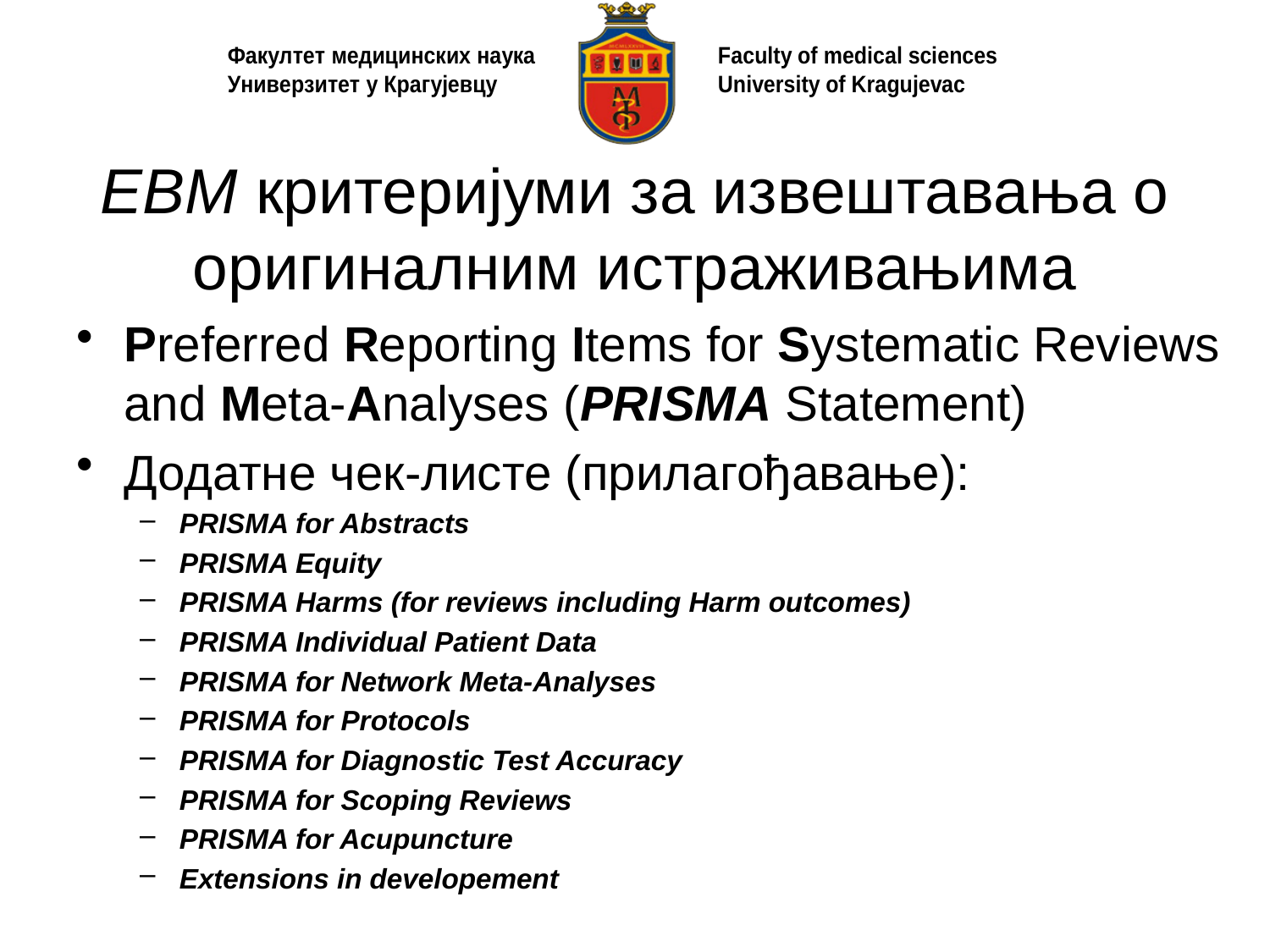

# EBM критеријуми за извештавања о оригиналним истраживањима
Preferred Reporting Items for Systematic Reviews and Meta-Analyses (PRISMA Statement)
Додатне чек-листе (прилагођавање):
PRISMA for Abstracts
PRISMA Equity
PRISMA Harms (for reviews including Harm outcomes)
PRISMA Individual Patient Data
PRISMA for Network Meta-Analyses
PRISMA for Protocols
PRISMA for Diagnostic Test Accuracy
PRISMA for Scoping Reviews
PRISMA for Acupuncture
Extensions in developement